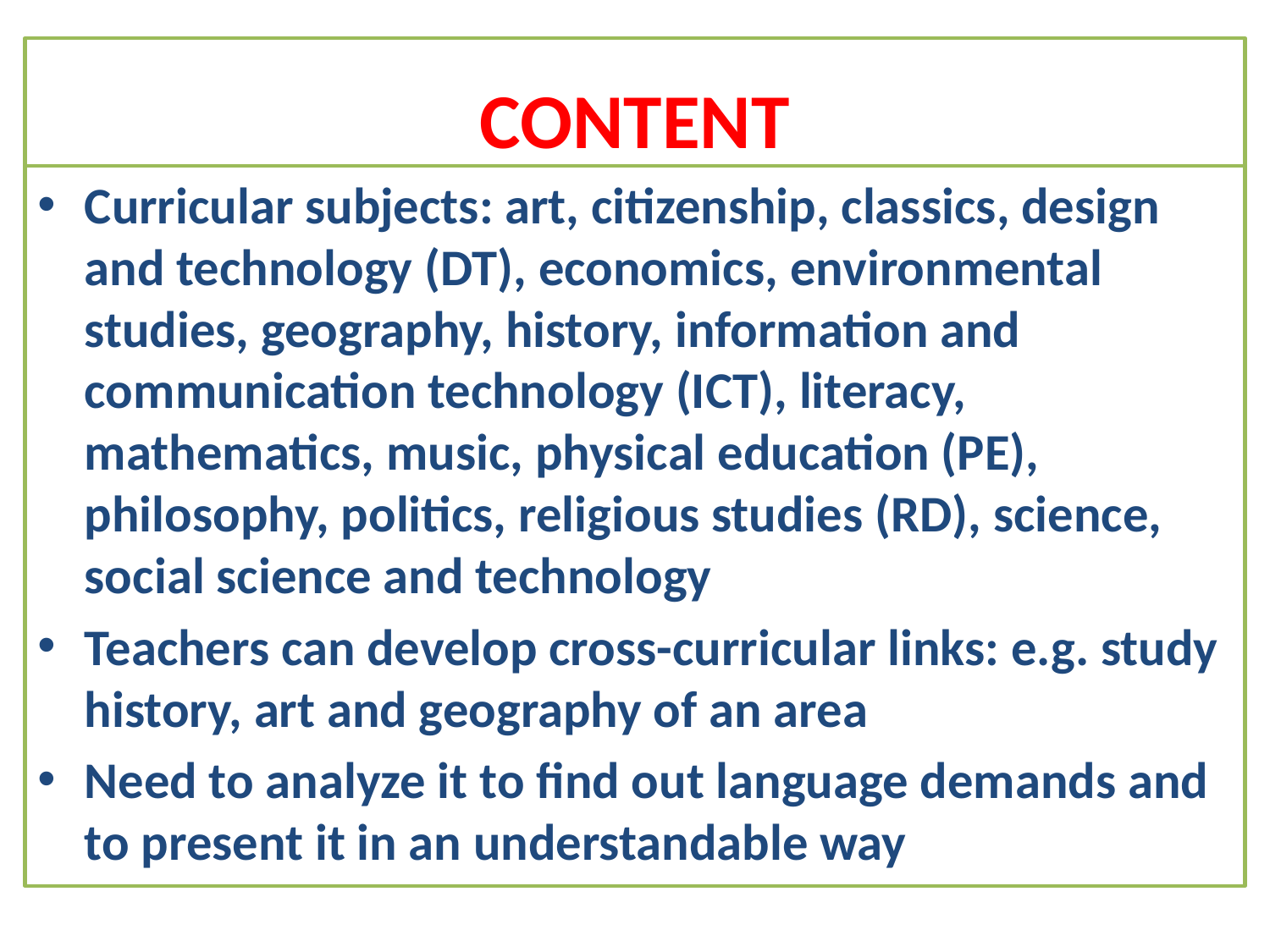

# CONTENT
Curricular subjects: art, citizenship, classics, design and technology (DT), economics, environmental studies, geography, history, information and communication technology (ICT), literacy, mathematics, music, physical education (PE), philosophy, politics, religious studies (RD), science, social science and technology
Teachers can develop cross-curricular links: e.g. study history, art and geography of an area
Need to analyze it to find out language demands and to present it in an understandable way